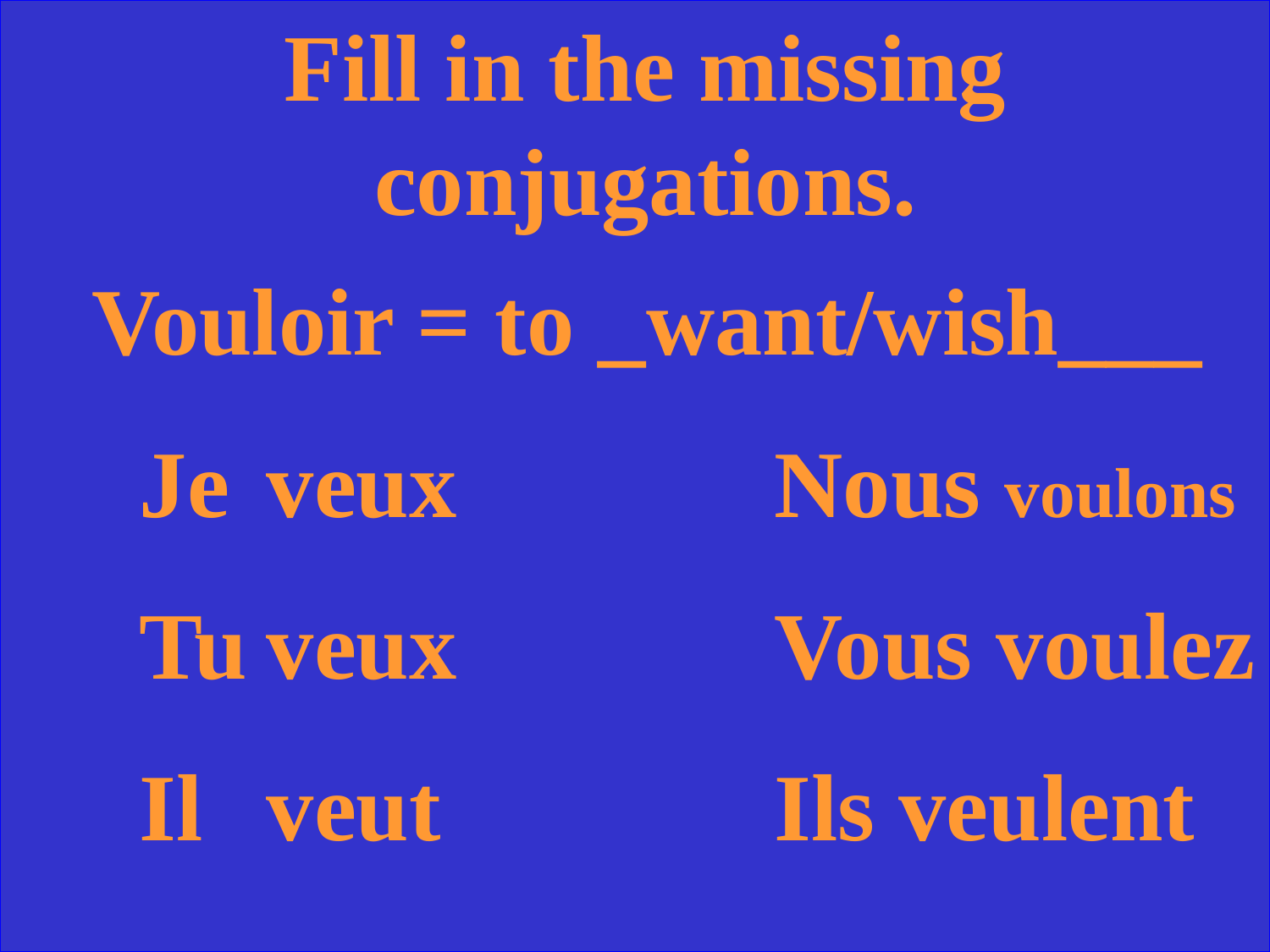

Fill in the missing conjugations.
 Vouloir = to _want/wish___
Je 	veux			Nous voulons
Tu	veux			Vous voulez
Il	veut			Ils veulent